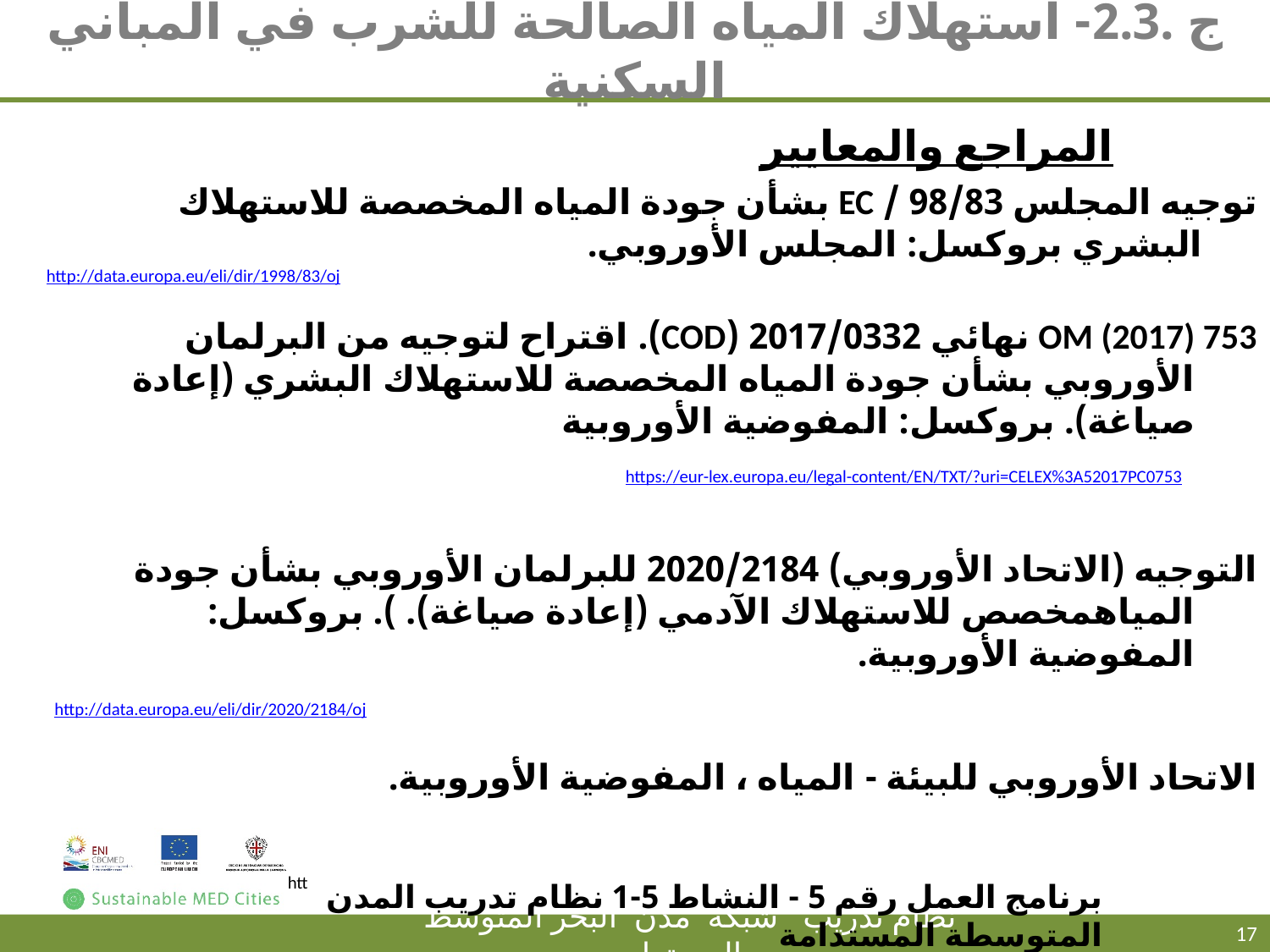

# ج .2.3- استهلاك المياه الصالحة للشرب في المباني السكنية
المراجع والمعايير
توجيه المجلس 98/83 / EC بشأن جودة المياه المخصصة للاستهلاك البشري بروكسل: المجلس الأوروبي.
http://data.europa.eu/eli/dir/1998/83/oj

OM (2017) 753 نهائي 2017/0332 (COD). اقتراح لتوجيه من البرلمان الأوروبي بشأن جودة المياه المخصصة للاستهلاك البشري (إعادة صياغة). بروكسل: المفوضية الأوروبية
                                                                        https://eur-lex.europa.eu/legal-content/EN/TXT/?uri=CELEX%3A52017PC0753

التوجيه (الاتحاد الأوروبي) 2020/2184 للبرلمان الأوروبي بشأن جودة المياهمخصص للاستهلاك الآدمي (إعادة صياغة). ). بروكسل: المفوضية الأوروبية.
 http://data.europa.eu/eli/dir/2020/2184/oj

الاتحاد الأوروبي للبيئة - المياه ، المفوضية الأوروبية.

                              https://ec.europa.eu/environment/water/index_en.htm

برنامج العمل رقم 5 - النشاط 5-1 نظام تدريب المدن المتوسطة المستدامة
17
نظام تدريب   شبكة  مدن  البحر المتوسط   المستدام